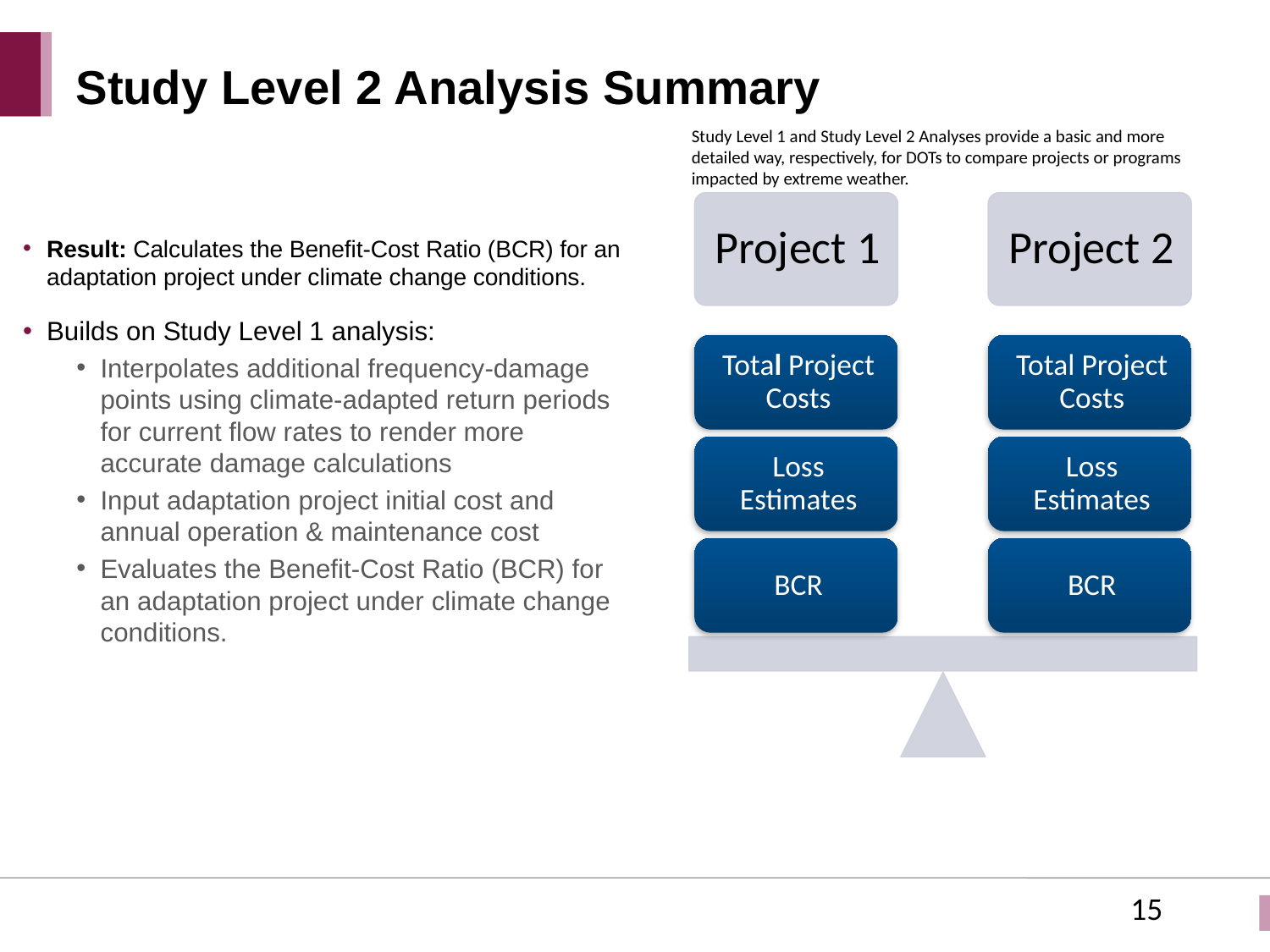

# Study Level 2 Analysis Summary
Study Level 1 and Study Level 2 Analyses provide a basic and more detailed way, respectively, for DOTs to compare projects or programs impacted by extreme weather.
Project 1
Project 2
BCR
Loss Estimates
Total Project Costs
BCR
Loss Estimates
Total Project Costs
Result: Calculates the Benefit-Cost Ratio (BCR) for an adaptation project under climate change conditions.
Builds on Study Level 1 analysis:
Interpolates additional frequency-damage points using climate-adapted return periods for current flow rates to render more accurate damage calculations
Input adaptation project initial cost and annual operation & maintenance cost
Evaluates the Benefit-Cost Ratio (BCR) for an adaptation project under climate change conditions.
	15